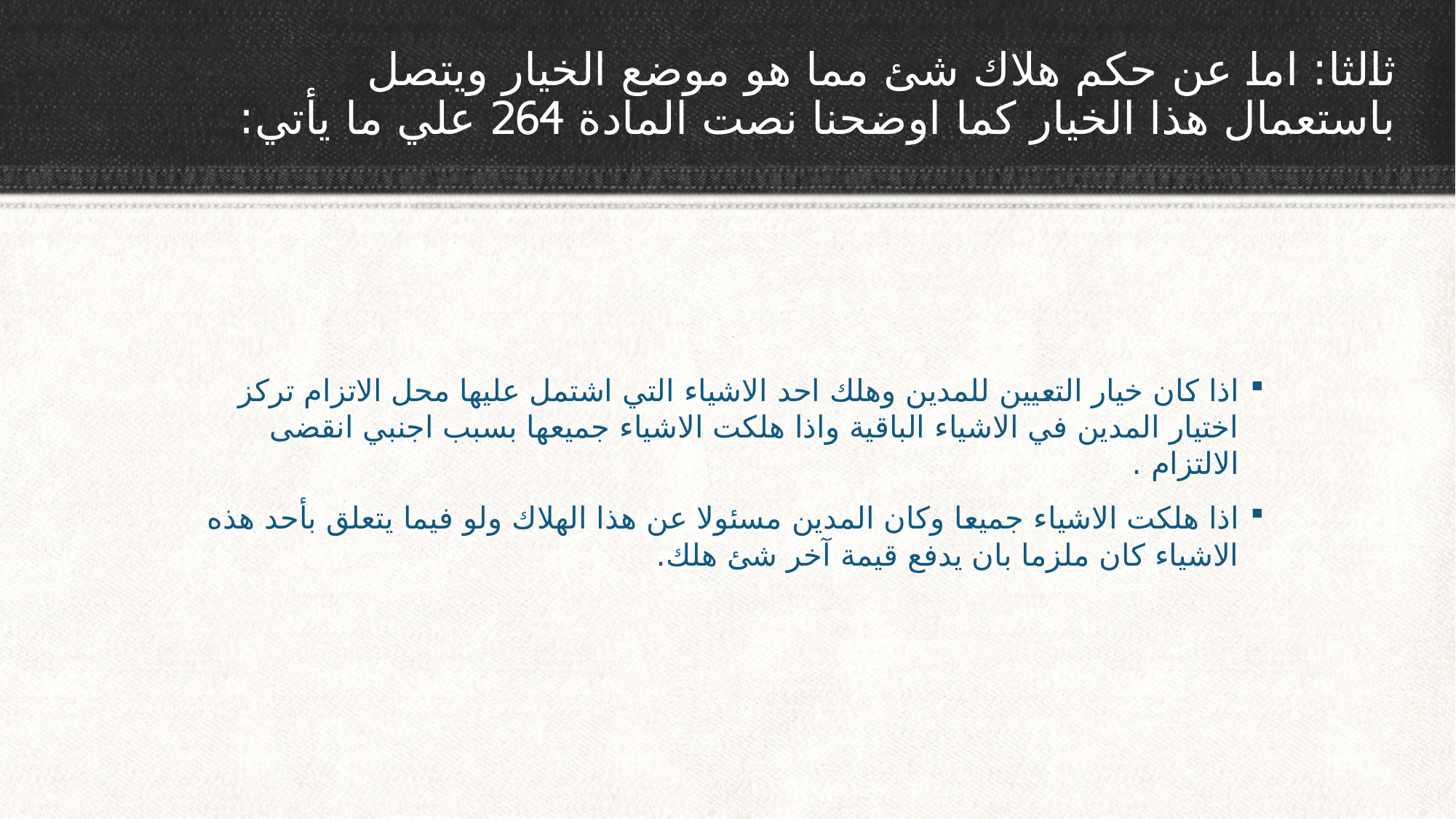

# ثالثا: اما عن حكم هلاك شئ مما هو موضع الخيار ويتصل باستعمال هذا الخيار كما اوضحنا نصت المادة 264 علي ما يأتي:
اذا كان خيار التعيين للمدين وهلك احد الاشياء التي اشتمل عليها محل الاتزام تركز اختيار المدين في الاشياء الباقية واذا هلكت الاشياء جميعها بسبب اجنبي انقضى الالتزام .
اذا هلكت الاشياء جميعا وكان المدين مسئولا عن هذا الهلاك ولو فيما يتعلق بأحد هذه الاشياء كان ملزما بان يدفع قيمة آخر شئ هلك.